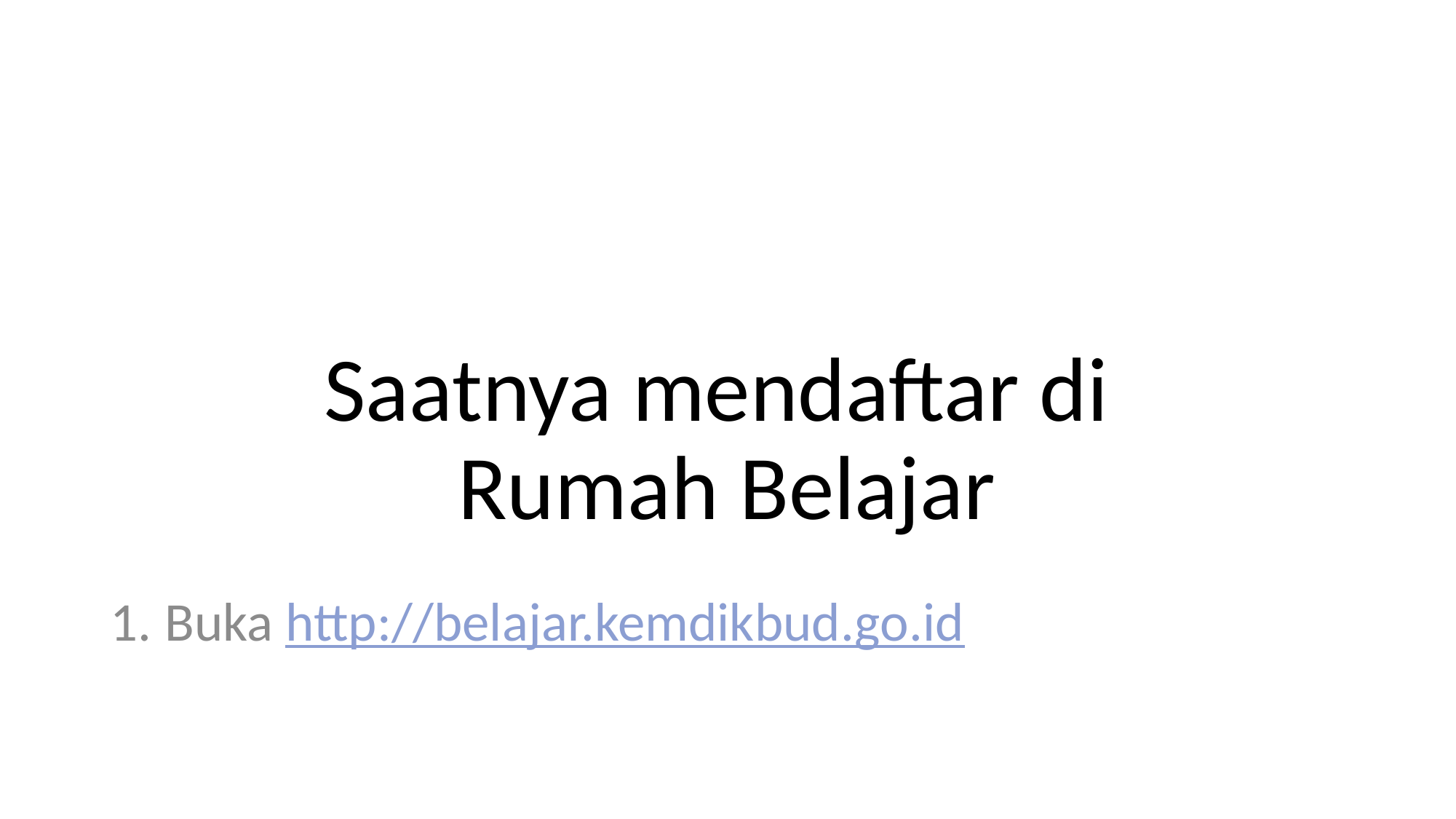

# Saatnya mendaftar di Rumah Belajar
Buka http://belajar.kemdikbud.go.id